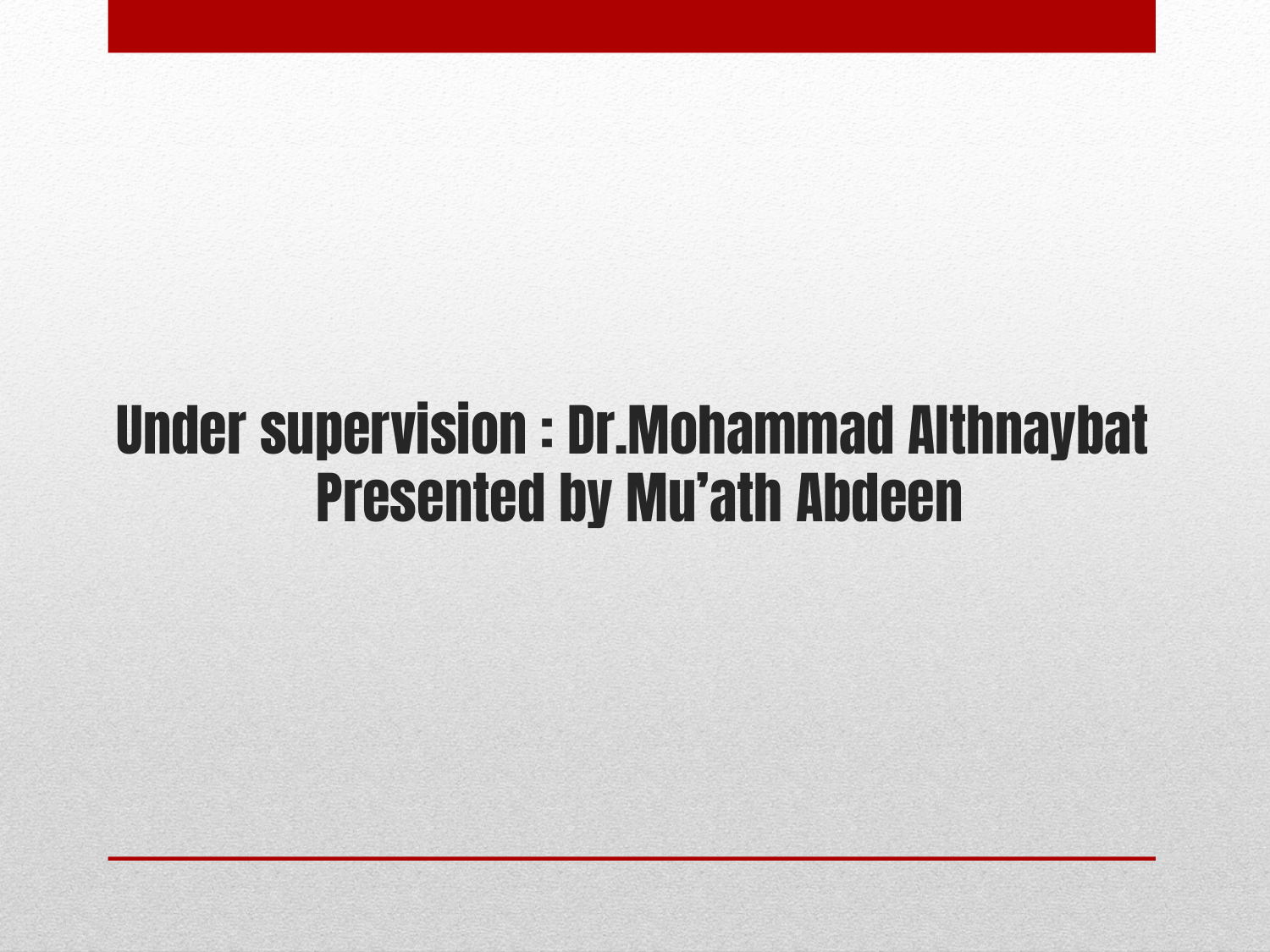

# Under supervision : Dr.Mohammad Althnaybat Presented by Mu’ath Abdeen